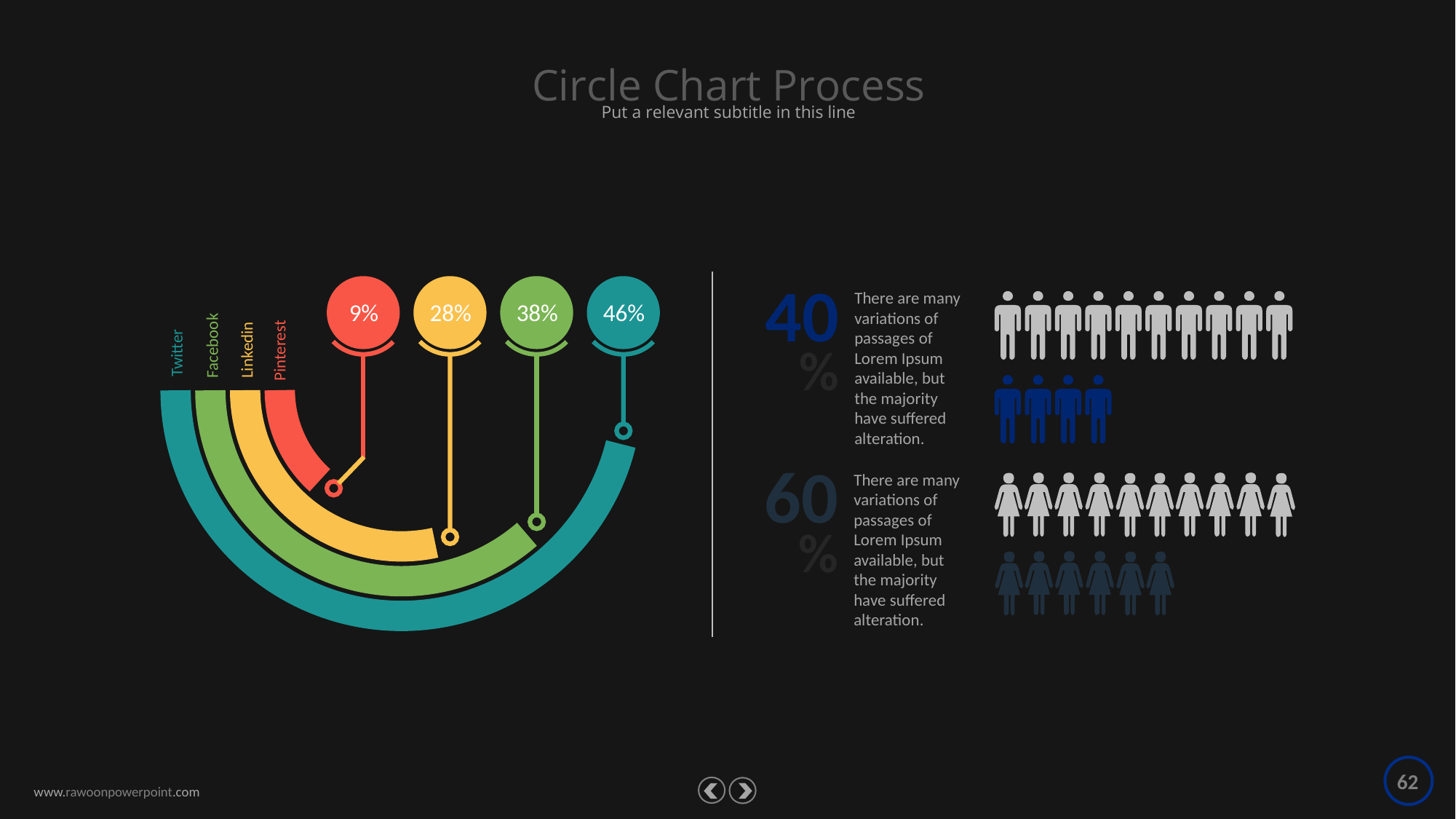

Circle Chart Process
Put a relevant subtitle in this line

9%

28%

38%

46%
There are many variations of passages of Lorem Ipsum available, but the majority have suffered alteration.
40%

Twitter
Facebook
Linkedin
Pinterest

There are many variations of passages of Lorem Ipsum available, but the majority have suffered alteration.
60%

62